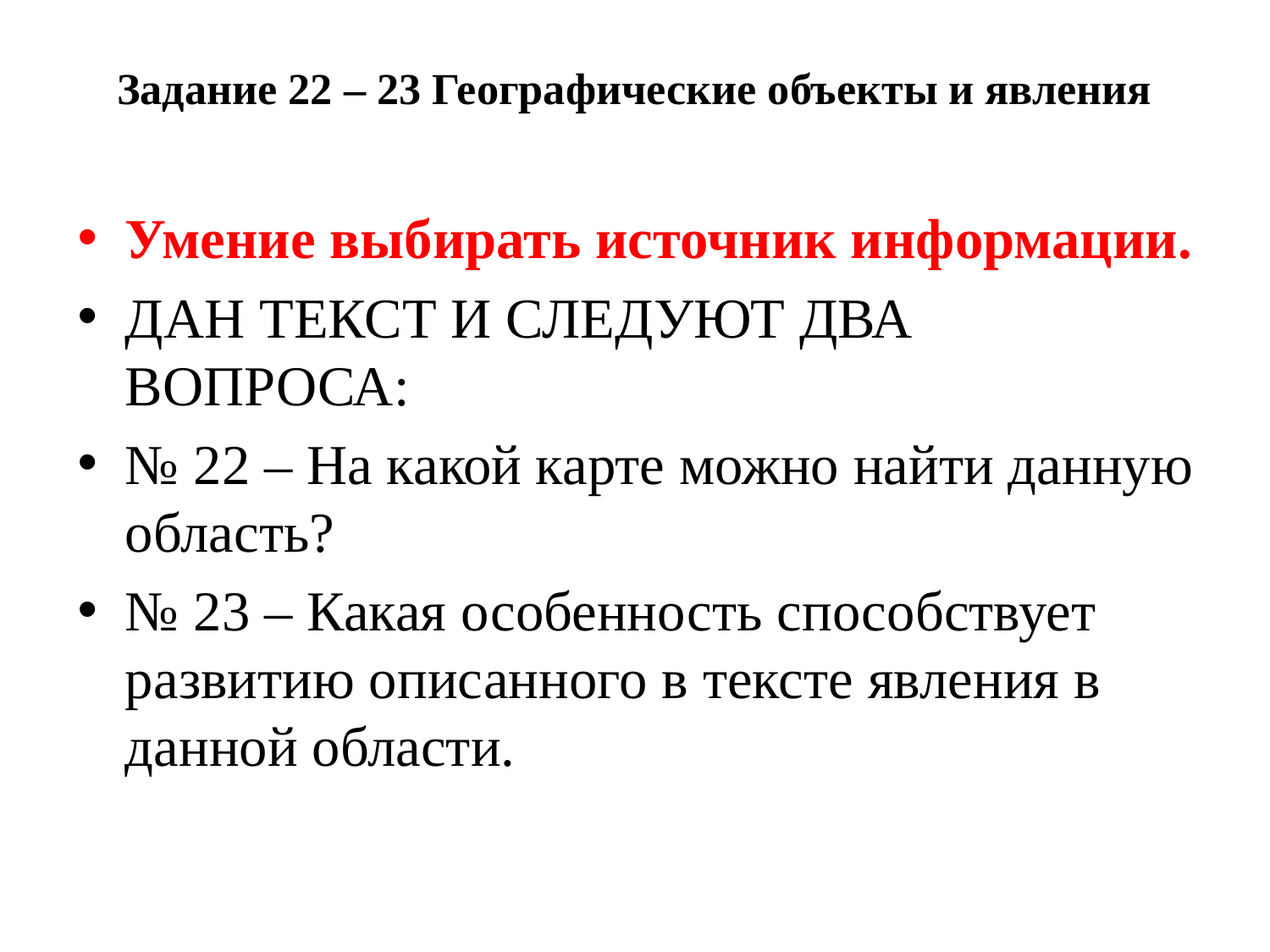

# Задание 22 – 23 Географические объекты и явления
Умение выбирать источник информации.
ДАН ТЕКСТ И СЛЕДУЮТ ДВА ВОПРОСА:
№ 22 – На какой карте можно найти данную область?
№ 23 – Какая особенность способствует развитию описанного в тексте явления в данной области.